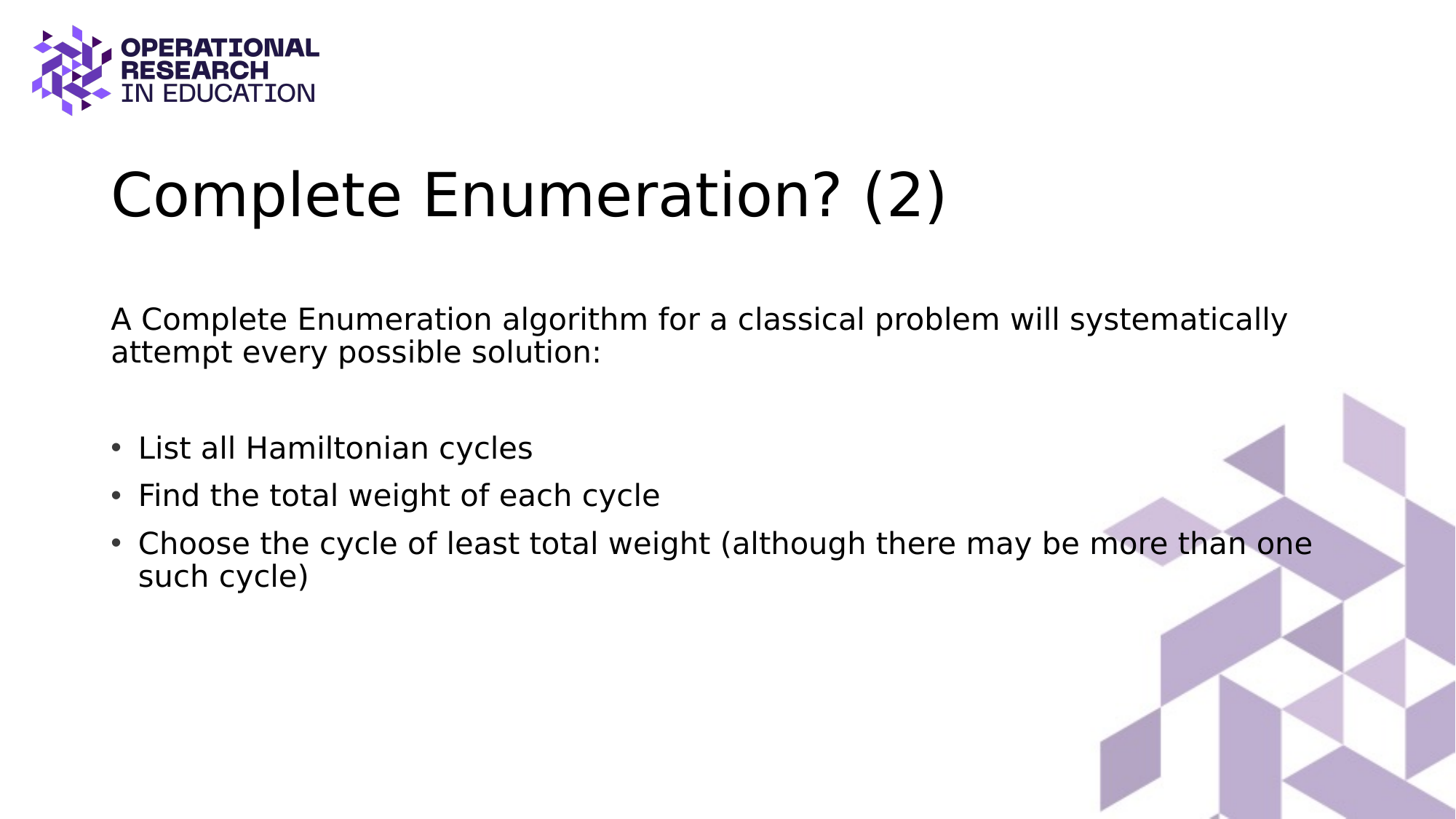

# Complete Enumeration? (2)
A Complete Enumeration algorithm for a classical problem will systematically attempt every possible solution:

List all Hamiltonian cycles
Find the total weight of each cycle
Choose the cycle of least total weight (although there may be more than one such cycle)